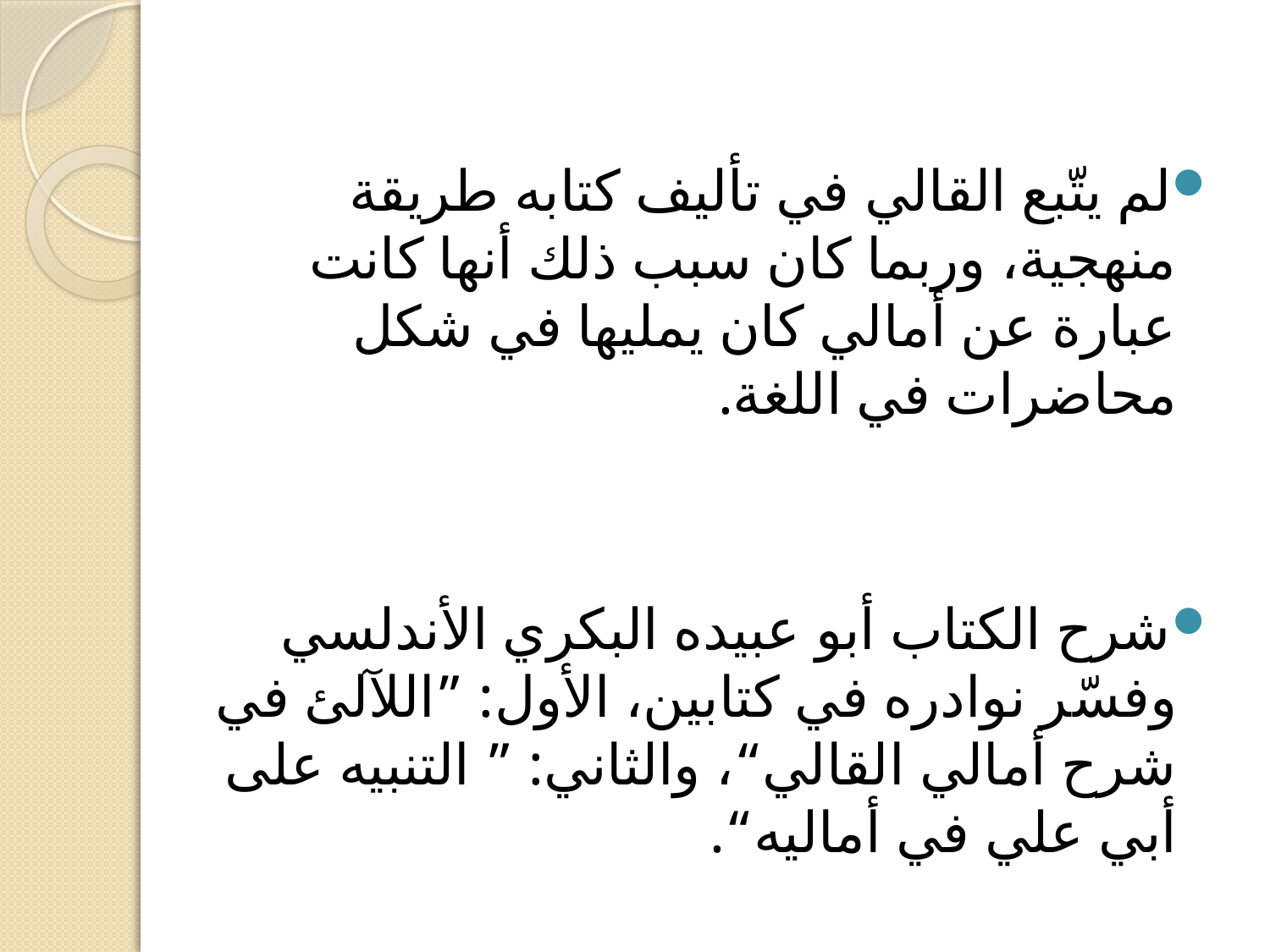

لم يتّبع القالي في تأليف كتابه طريقة منهجية، وربما كان سبب ذلك أنها كانت عبارة عن أمالي كان يمليها في شكل محاضرات في اللغة.

شرح الكتاب أبو عبيده البكري الأندلسي وفسّر نوادره في كتابين، الأول: ”اللآلئ في شرح أمالي القالي“، والثاني: ” التنبيه على أبي علي في أماليه“.